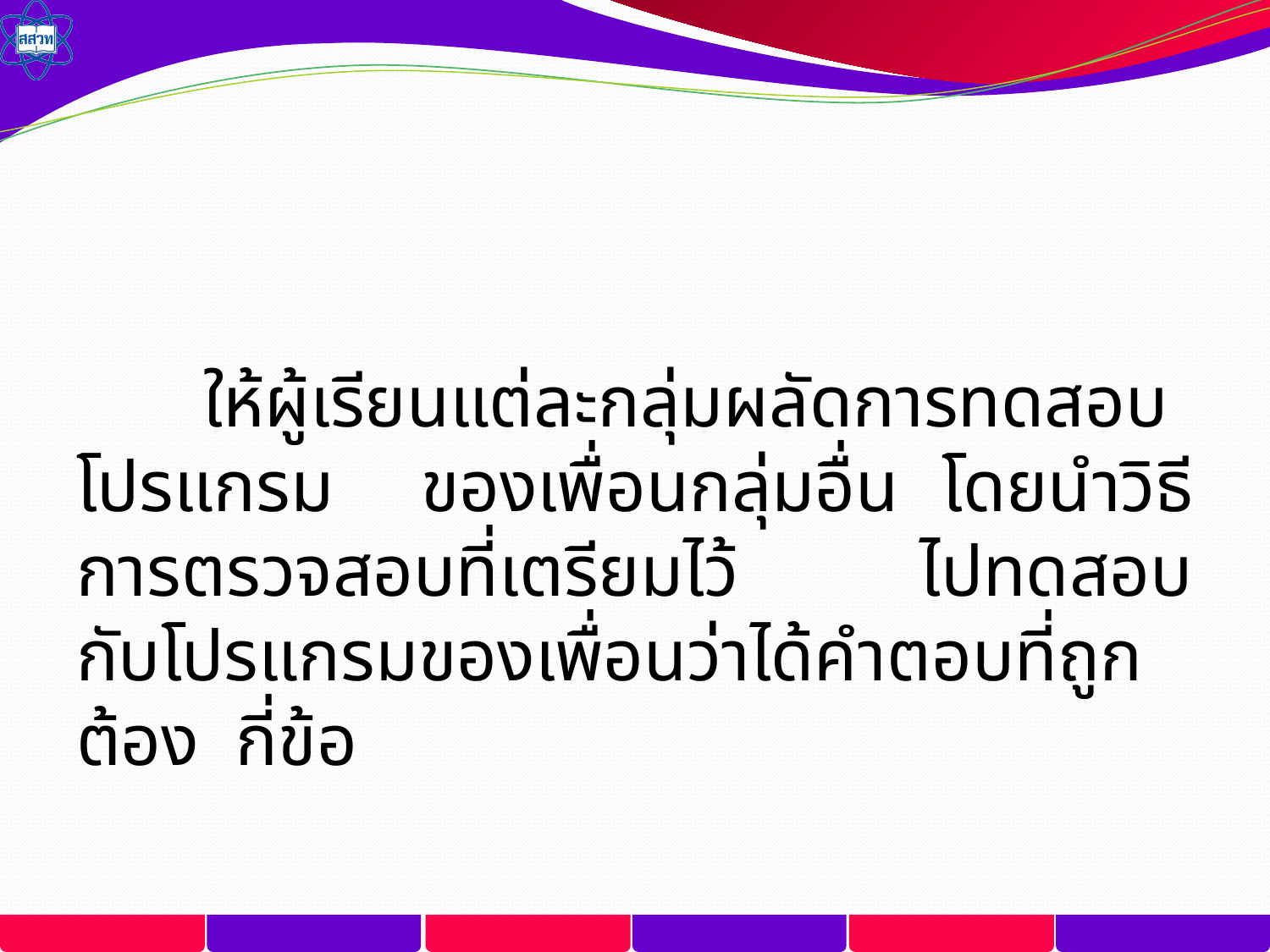

#
	ให้ผู้เรียนแต่ละกลุ่มผลัดการทดสอบโปรแกรม  ของเพื่อนกลุ่มอื่น โดยนำวิธีการตรวจสอบที่เตรียมไว้         ไปทดสอบกับโปรแกรมของเพื่อนว่าได้คำตอบที่ถูกต้อง  กี่ข้อ